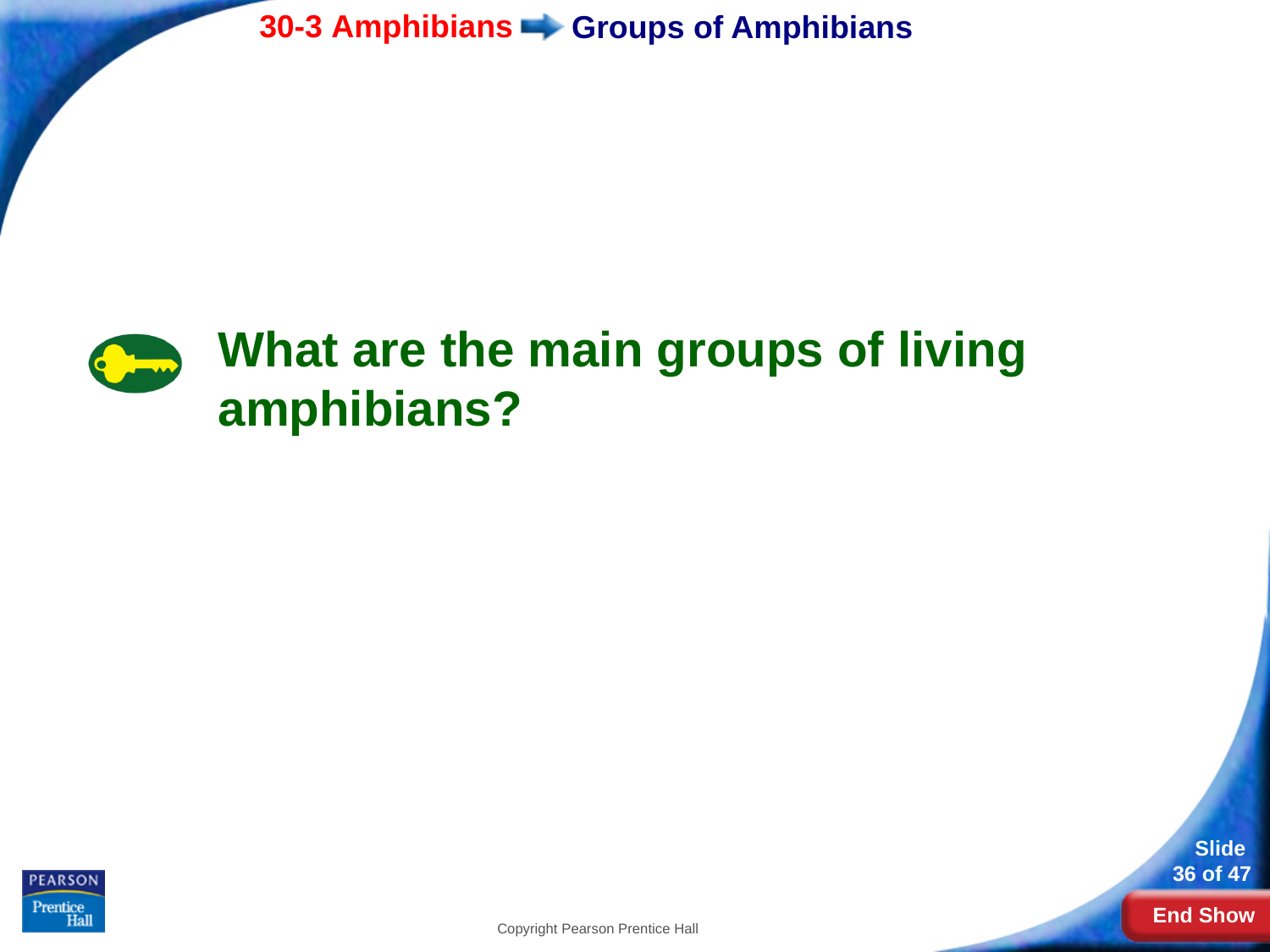

# Groups of Amphibians

What are the main groups of living amphibians?

Copyright Pearson Prentice Hall